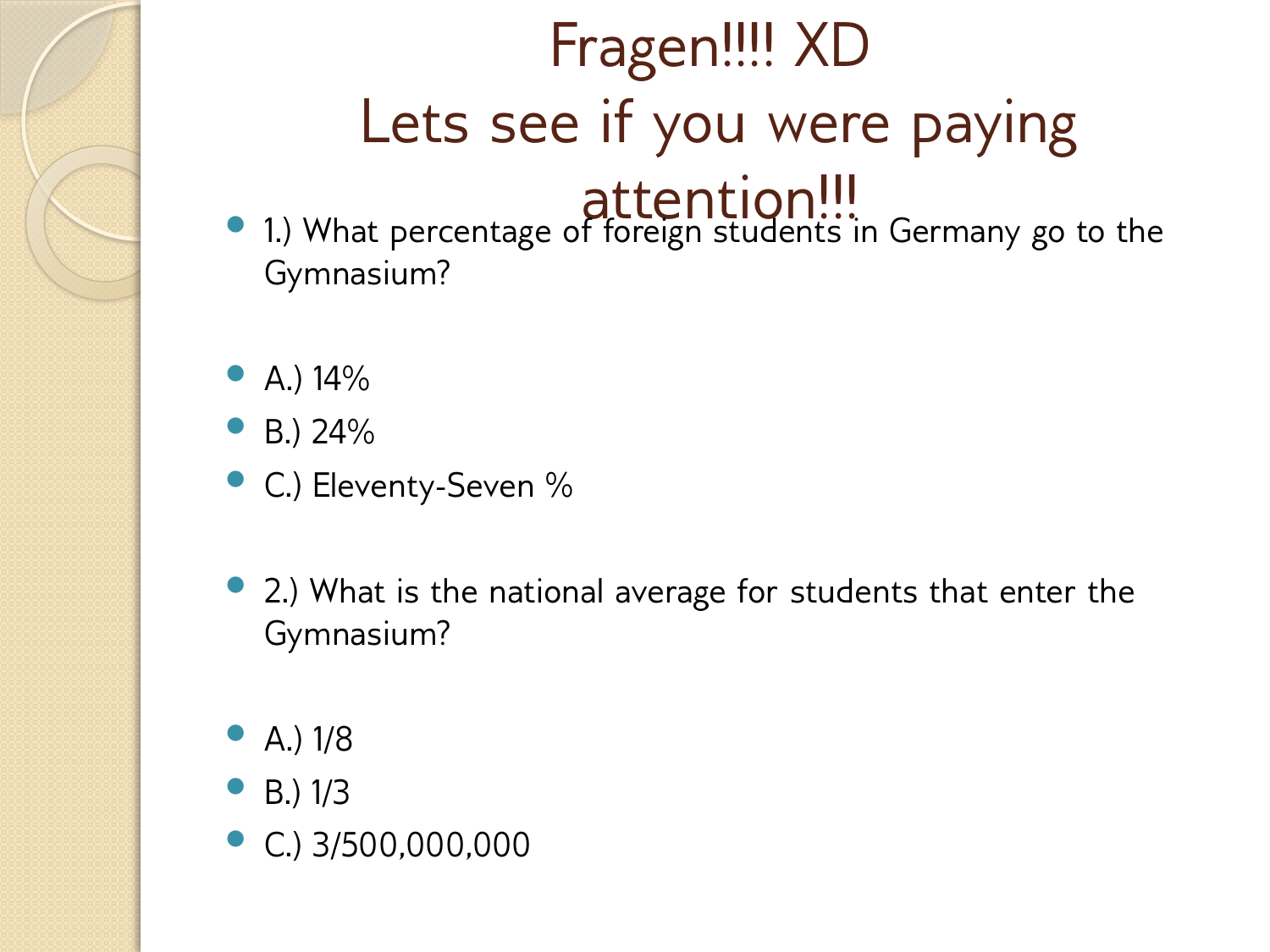

# Fragen!!!! XD Lets see if you were paying attention!!!
1.) What percentage of foreign students in Germany go to the Gymnasium?

A.) 14%
B.) 24%
C.) Eleventy-Seven %

2.) What is the national average for students that enter the Gymnasium?

A.) 1/8
B.) 1/3
C.) 3/500,000,000